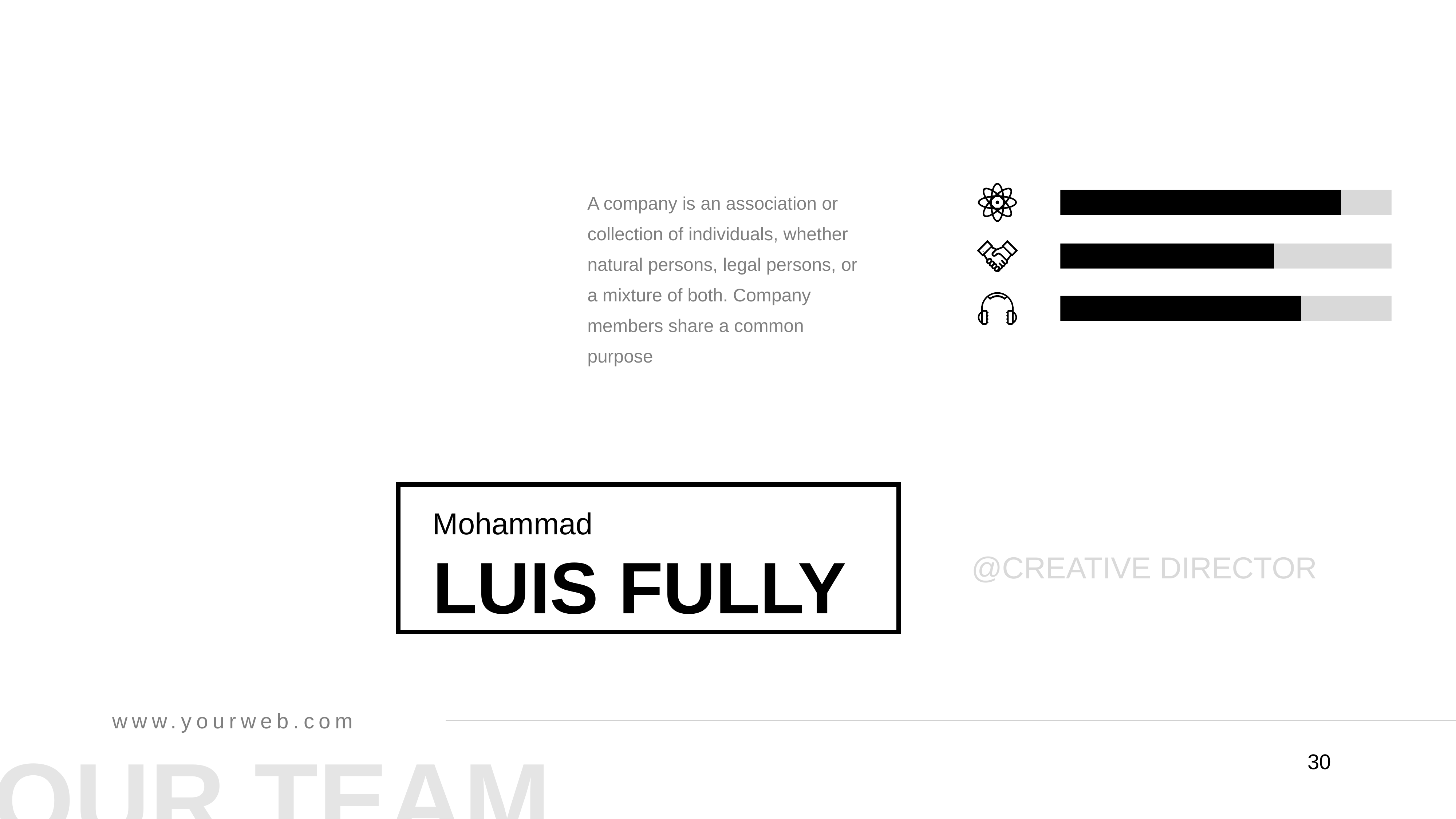

A company is an association or collection of individuals, whether natural persons, legal persons, or a mixture of both. Company members share a common purpose

Mohammad
LUIS FULLY
@CREATIVE DIRECTOR
www.yourweb.com
OUR TEAM